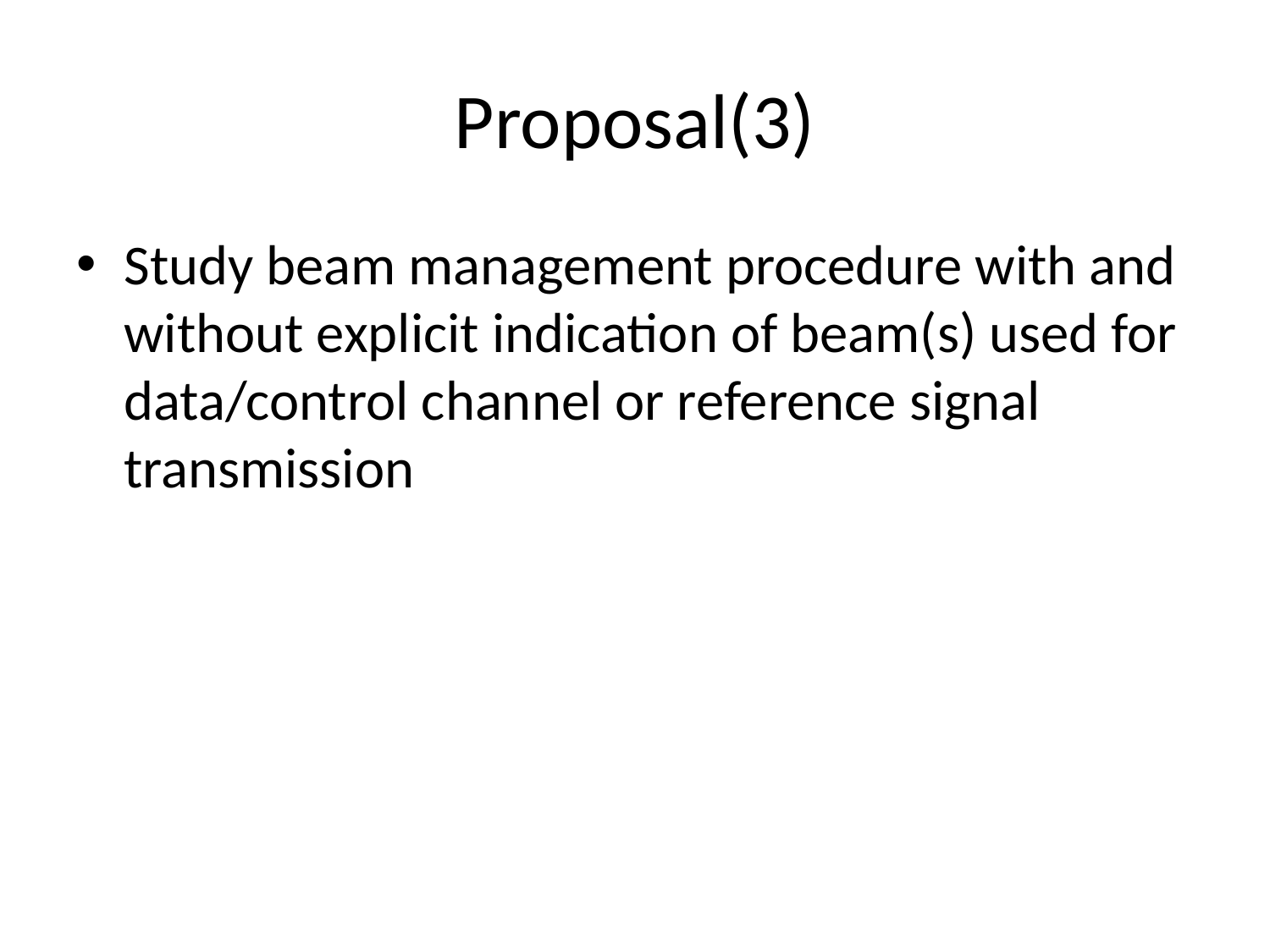

# Proposal(3)
Study beam management procedure with and without explicit indication of beam(s) used for data/control channel or reference signal transmission